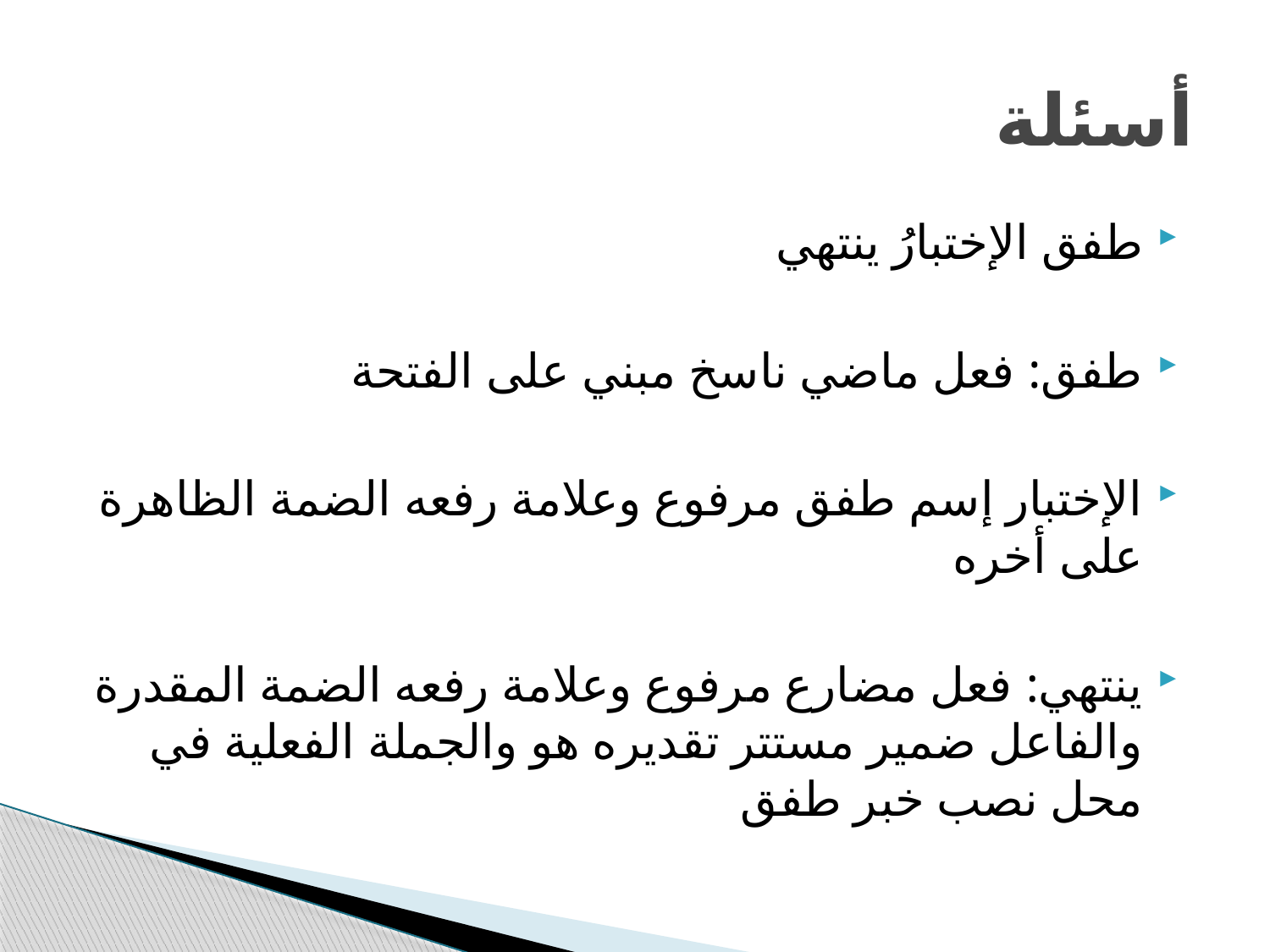

# أسئلة
طفق الإختبارُ ينتهي

طفق: فعل ماضي ناسخ مبني على الفتحة

الإختبار إسم طفق مرفوع وعلامة رفعه الضمة الظاهرة على أخره

ينتهي: فعل مضارع مرفوع وعلامة رفعه الضمة المقدرة والفاعل ضمير مستتر تقديره هو والجملة الفعلية في محل نصب خبر طفق